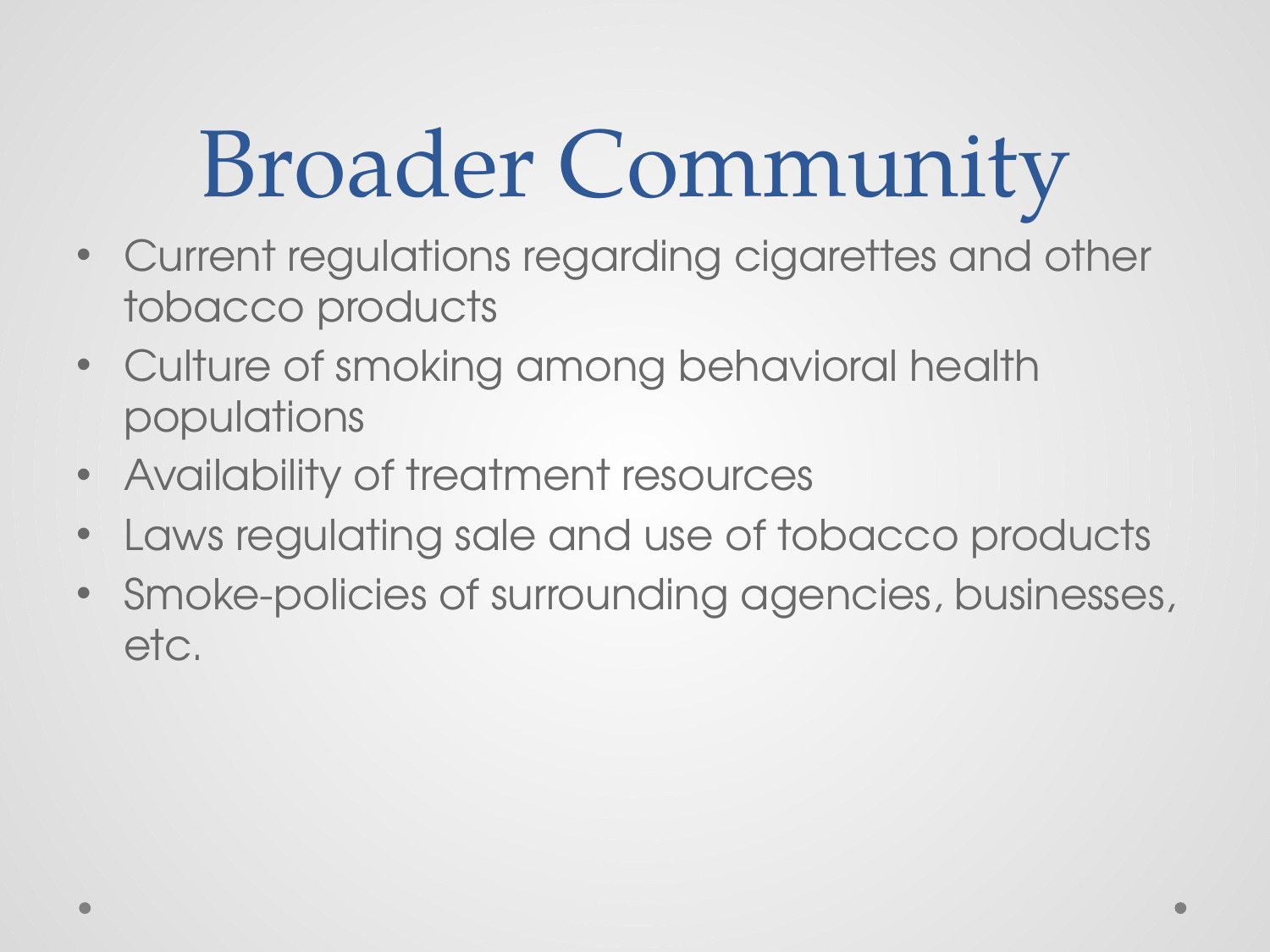

# Broader Community
Current regulations regarding cigarettes and other tobacco products
Culture of smoking among behavioral health populations
Availability of treatment resources
Laws regulating sale and use of tobacco products
Smoke-policies of surrounding agencies, businesses, etc.